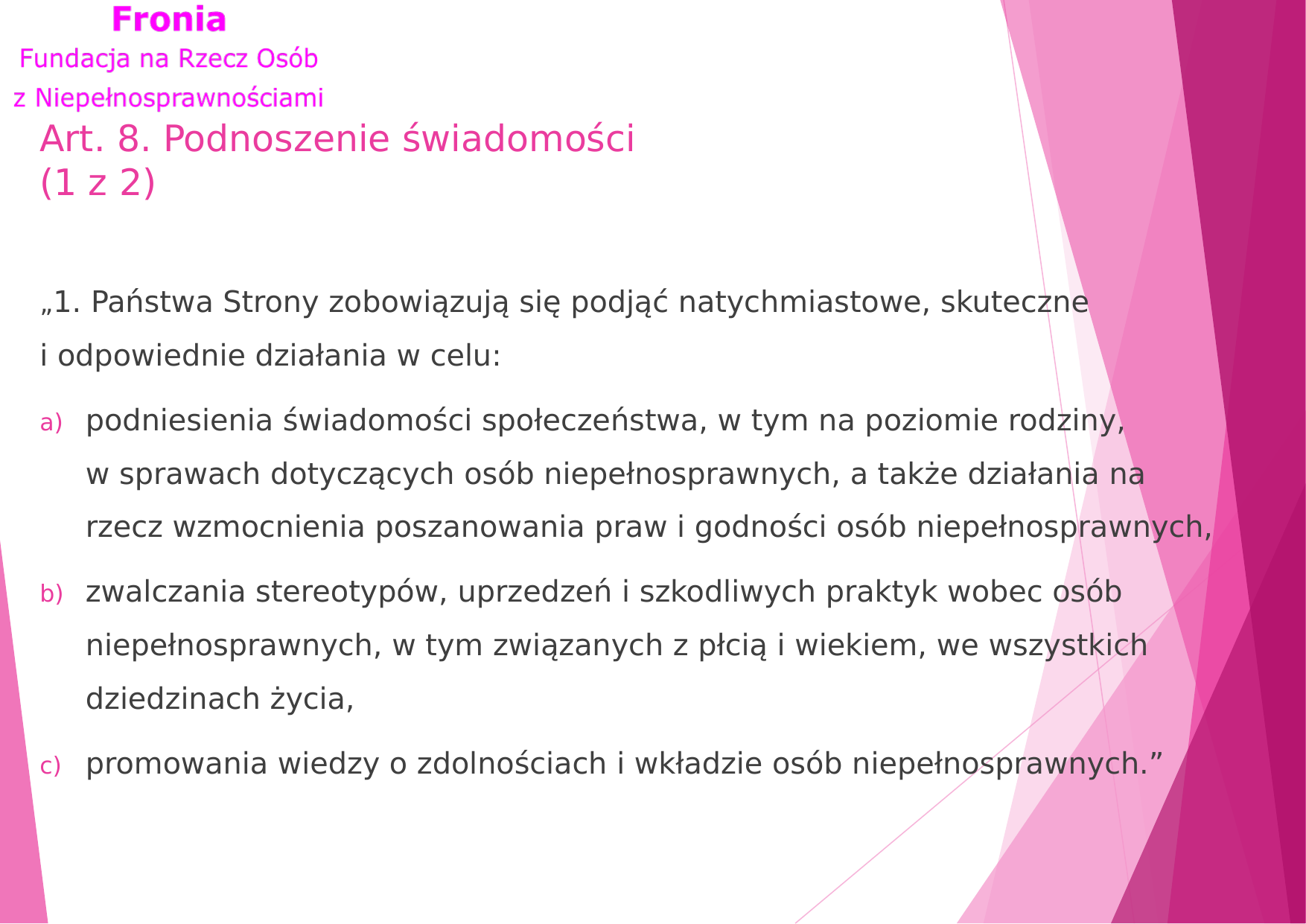

# Art. 8. Podnoszenie świadomości (1 z 2)
„1. Państwa Strony zobowiązują się podjąć natychmiastowe, skuteczne i odpowiednie działania w celu:
podniesienia świadomości społeczeństwa, w tym na poziomie rodziny, w sprawach dotyczących osób niepełnosprawnych, a także działania na rzecz wzmocnienia poszanowania praw i godności osób niepełnosprawnych,
zwalczania stereotypów, uprzedzeń i szkodliwych praktyk wobec osób niepełnosprawnych, w tym związanych z płcią i wiekiem, we wszystkich dziedzinach życia,
promowania wiedzy o zdolnościach i wkładzie osób niepełnosprawnych.”